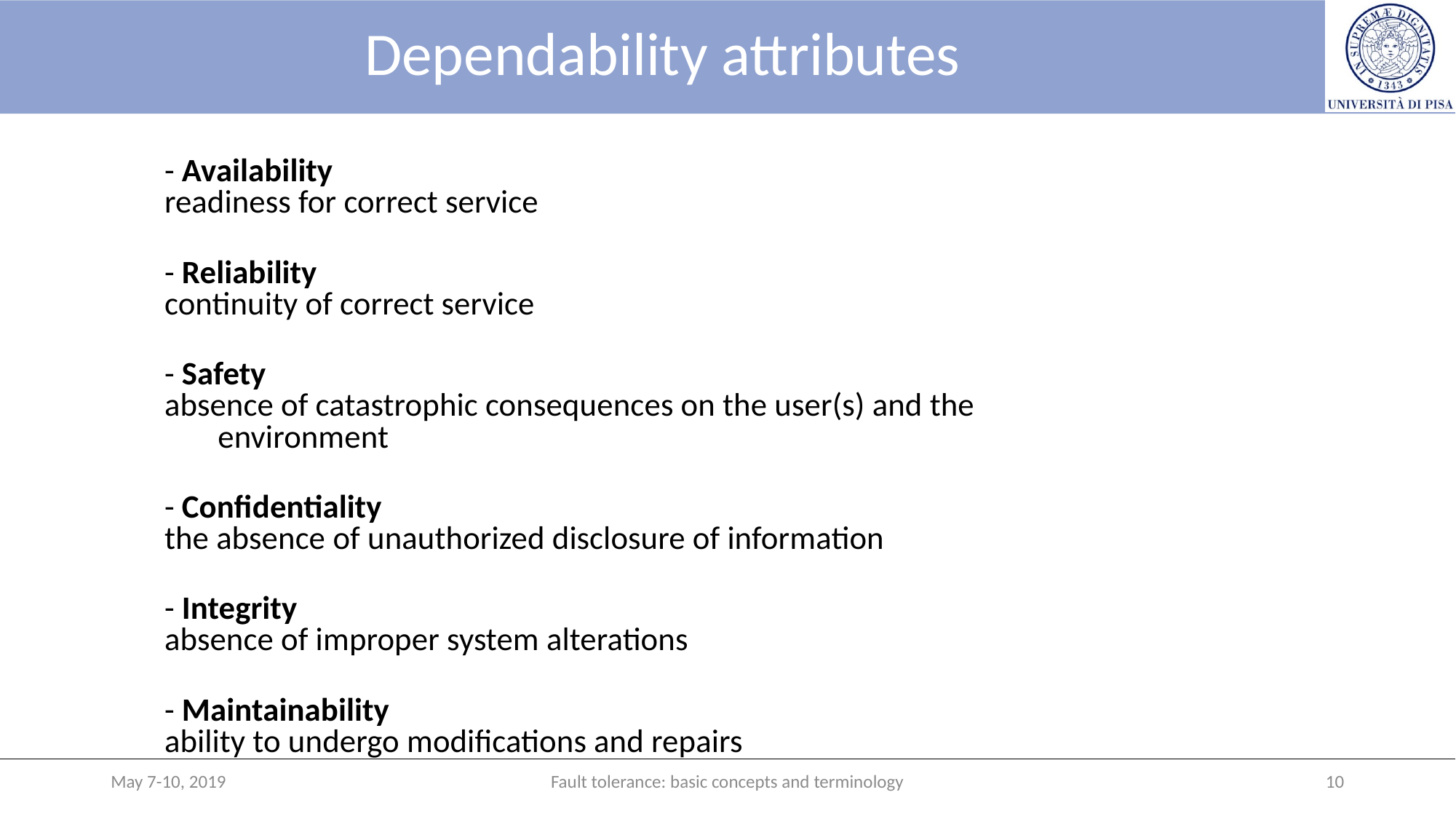

# Dependability attributes

	- Availability
		readiness for correct service
	- Reliability
		continuity of correct service
	- Safety
		absence of catastrophic consequences on the user(s) and the
	 	environment
	- Confidentiality
		the absence of unauthorized disclosure of information
	- Integrity
		absence of improper system alterations
	- Maintainability
		ability to undergo modifications and repairs

May 7-10, 2019
Fault tolerance: basic concepts and terminology
10